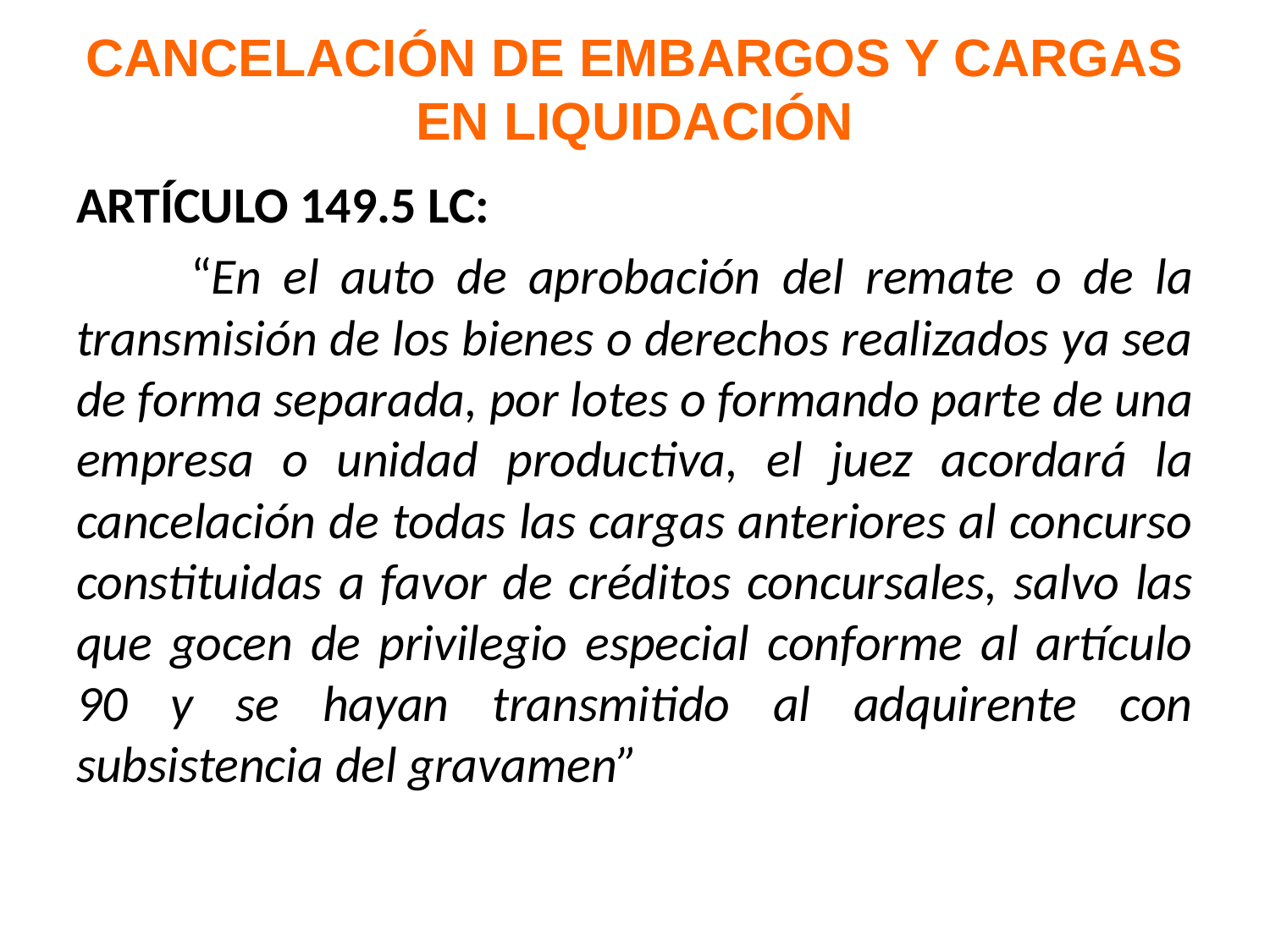

# CANCELACIÓN DE EMBARGOS Y CARGAS EN LIQUIDACIÓN
ARTÍCULO 149.5 LC:
	“En el auto de aprobación del remate o de la transmisión de los bienes o derechos realizados ya sea de forma separada, por lotes o formando parte de una empresa o unidad productiva, el juez acordará la cancelación de todas las cargas anteriores al concurso constituidas a favor de créditos concursales, salvo las que gocen de privilegio especial conforme al artículo 90 y se hayan transmitido al adquirente con subsistencia del gravamen”